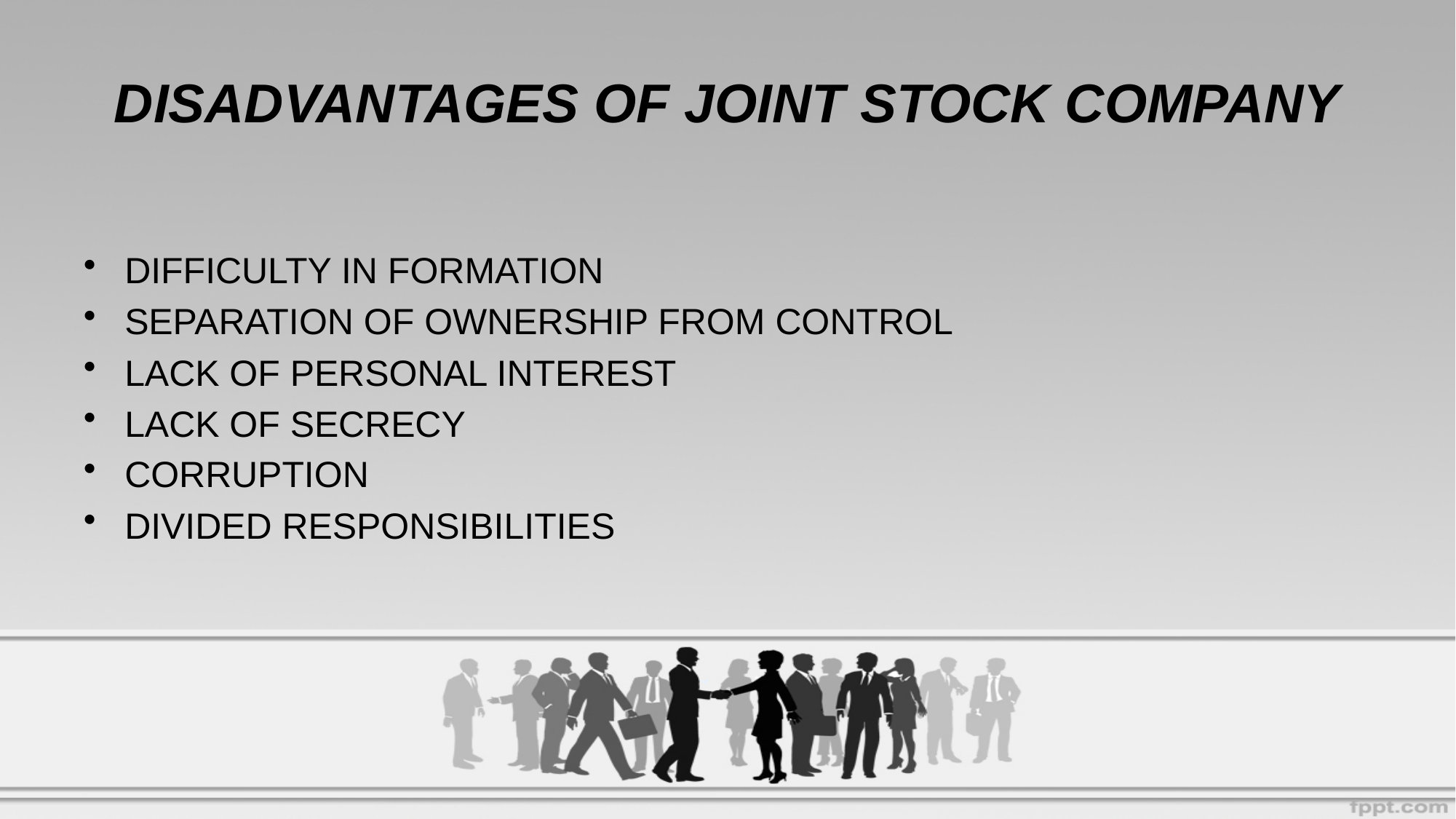

# DISADVANTAGES OF JOINT STOCK COMPANY

DIFFICULTY IN FORMATION
SEPARATION OF OWNERSHIP FROM CONTROL
LACK OF PERSONAL INTEREST
LACK OF SECRECY
CORRUPTION
DIVIDED RESPONSIBILITIES